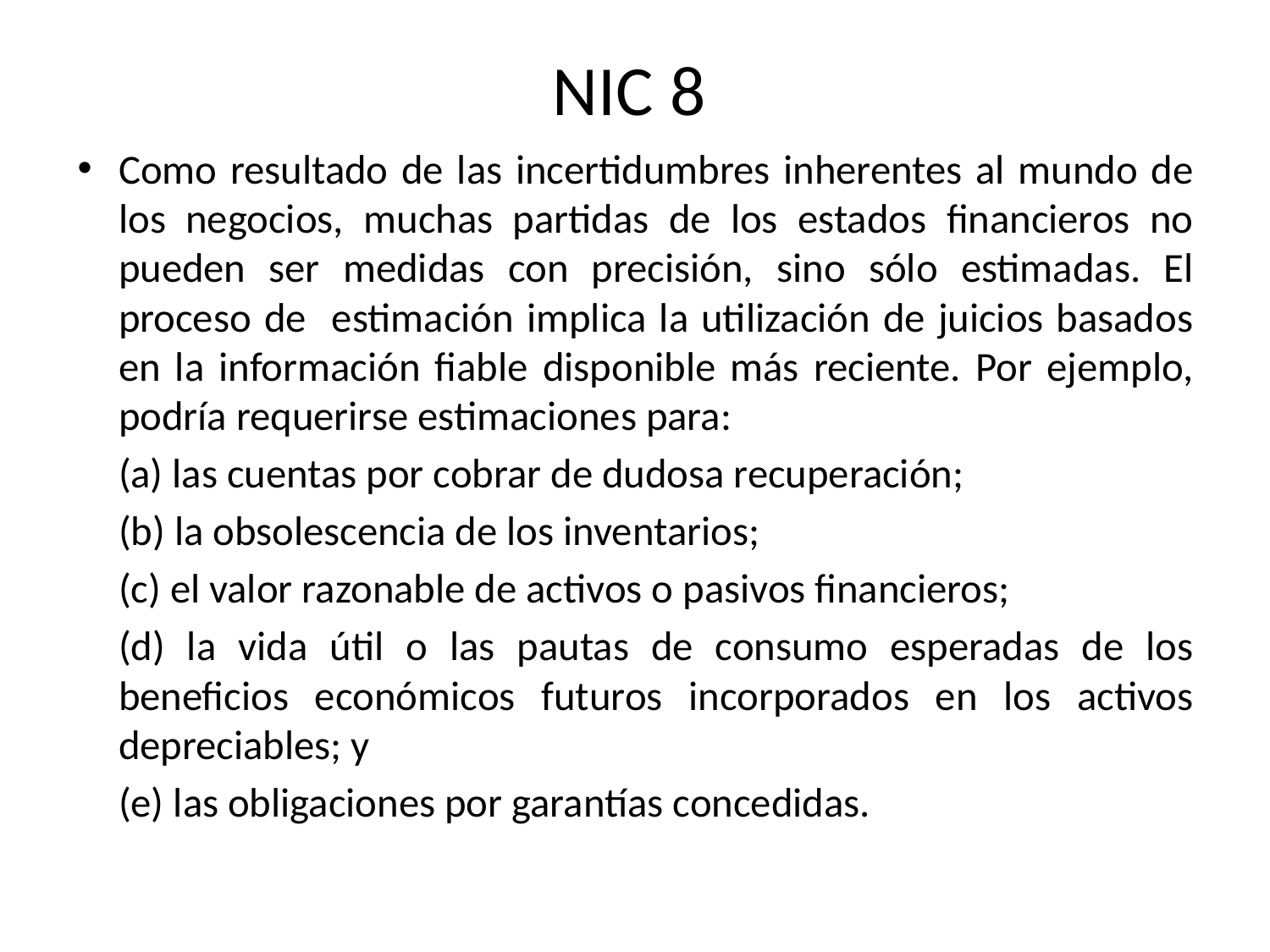

# NIC 8
Como resultado de las incertidumbres inherentes al mundo de los negocios, muchas partidas de los estados financieros no pueden ser medidas con precisión, sino sólo estimadas. El proceso de  estimación implica la utilización de juicios basados en la información fiable disponible más reciente. Por ejemplo, podría requerirse estimaciones para:
	(a) las cuentas por cobrar de dudosa recuperación;
	(b) la obsolescencia de los inventarios;
	(c) el valor razonable de activos o pasivos financieros;
	(d) la vida útil o las pautas de consumo esperadas de los beneficios económicos futuros incorporados en los activos depreciables; y
	(e) las obligaciones por garantías concedidas.